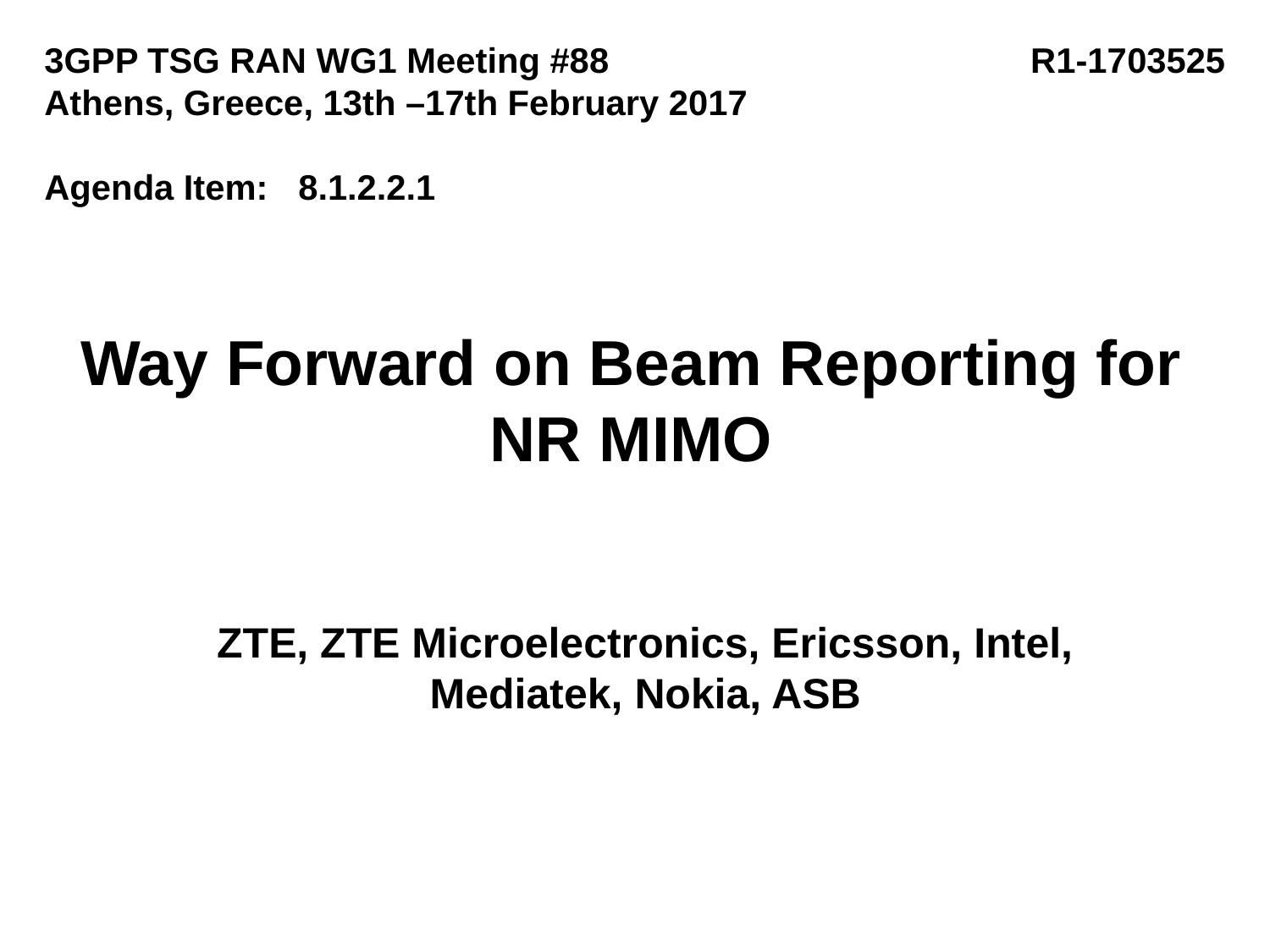

3GPP TSG RAN WG1 Meeting #88          		          R1-1703525
Athens, Greece, 13th –17th February 2017

Agenda Item:	8.1.2.2.1

# Way Forward on Beam Reporting for NR MIMO
ZTE, ZTE Microelectronics, Ericsson, Intel, Mediatek, Nokia, ASB